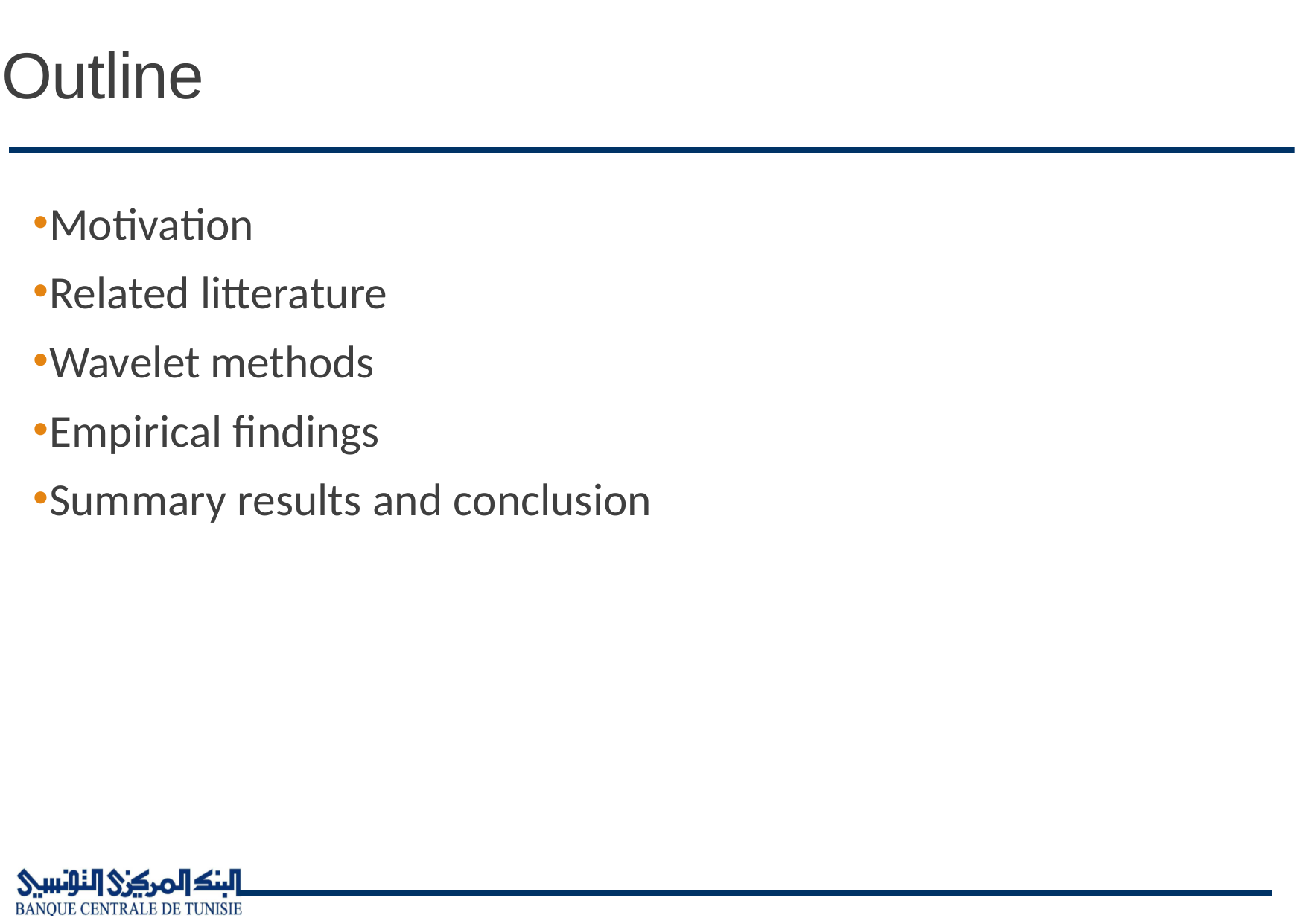

# Outline
Motivation
Related litterature
Wavelet methods
Empirical findings
Summary results and conclusion